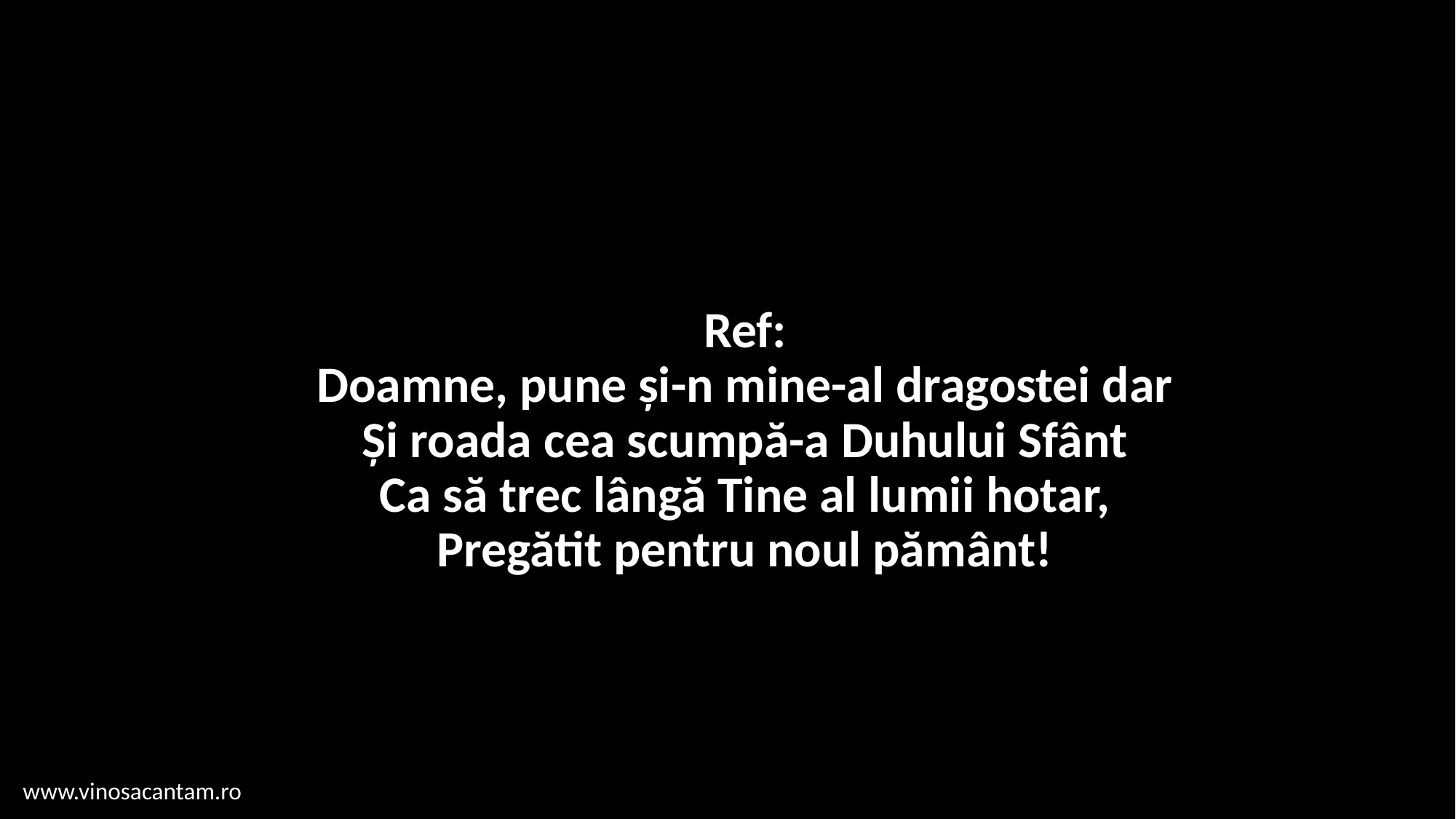

# Ref: Doamne, pune și-n mine-al dragostei dar Și roada cea scumpă-a Duhului Sfânt Ca să trec lângă Tine al lumii hotar, Pregătit pentru noul pământ!
www.vinosacantam.ro